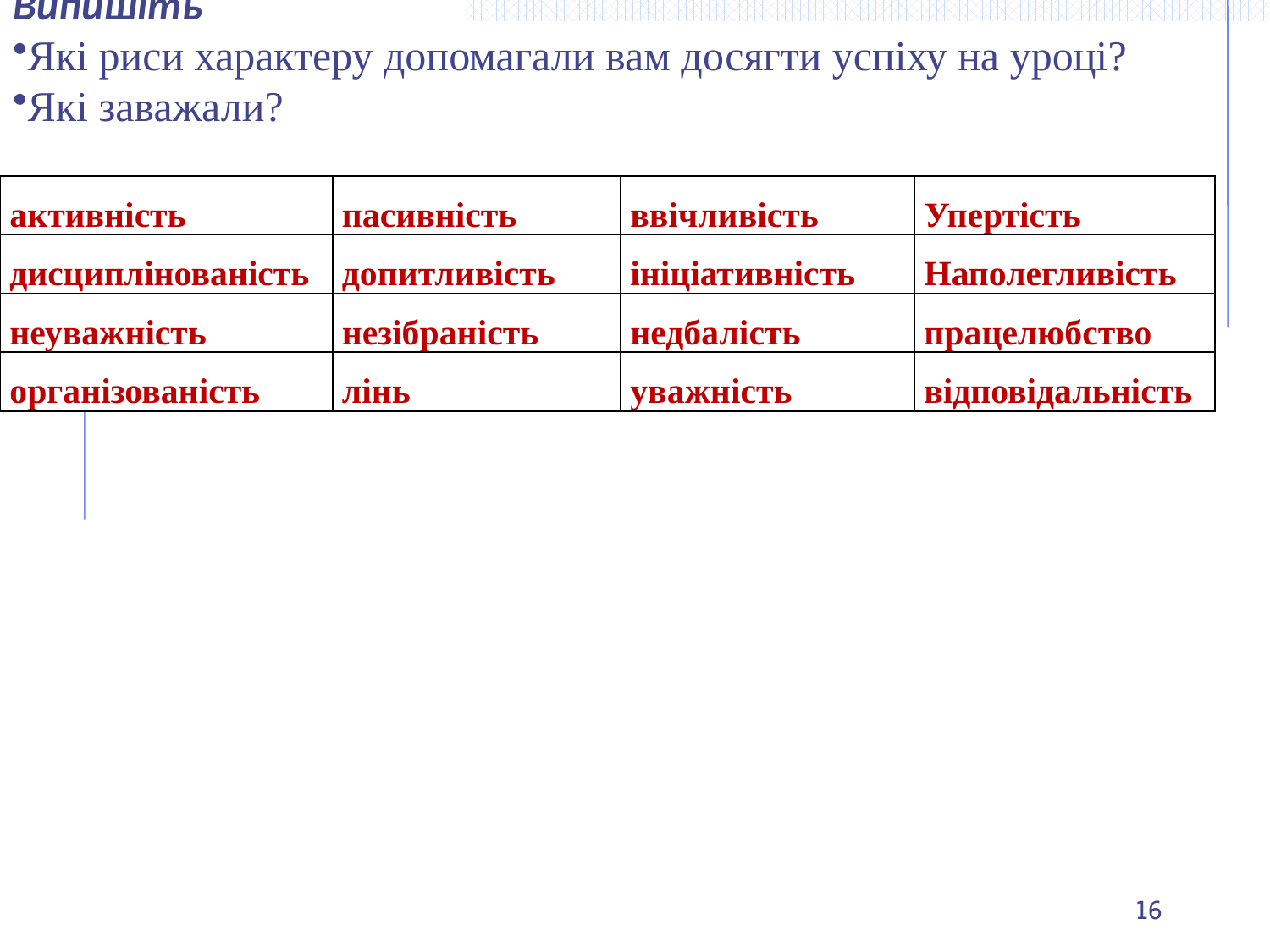

Випишіть
Які риси характеру допомагали вам досягти успіху на уроці?
Які заважали?

| активність | пасивність | ввічливість | Упертість |
| --- | --- | --- | --- |
| дисциплінованість | допитливість | ініціативність | Наполегливість |
| неуважність | незібраність | недбалість | працелюбство |
| організованість | лінь | уважність | відповідальність |
16